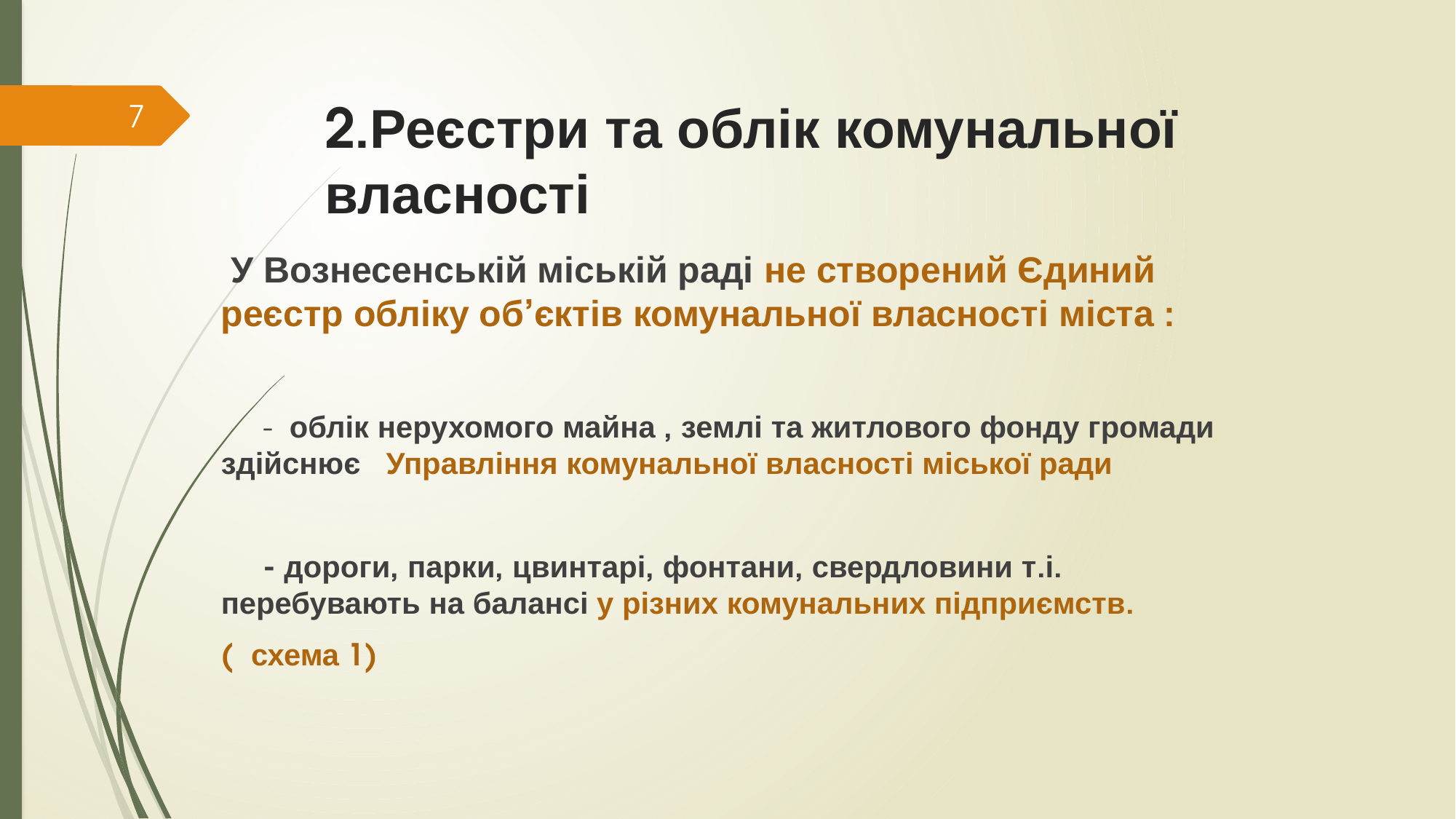

# 2.Реєстри та облік комунальної власності
7
 У Вознесенській міській раді не створений Єдиний реєстр обліку об’єктів комунальної власності міста :

     -  облік нерухомого майна , землі та житлового фонду громади здійснює   Управління комунальної власності міської ради

     - дороги, парки, цвинтарі, фонтани, свердловини т.і. перебувають на балансі у різних комунальних підприємств.
(  схема 1)